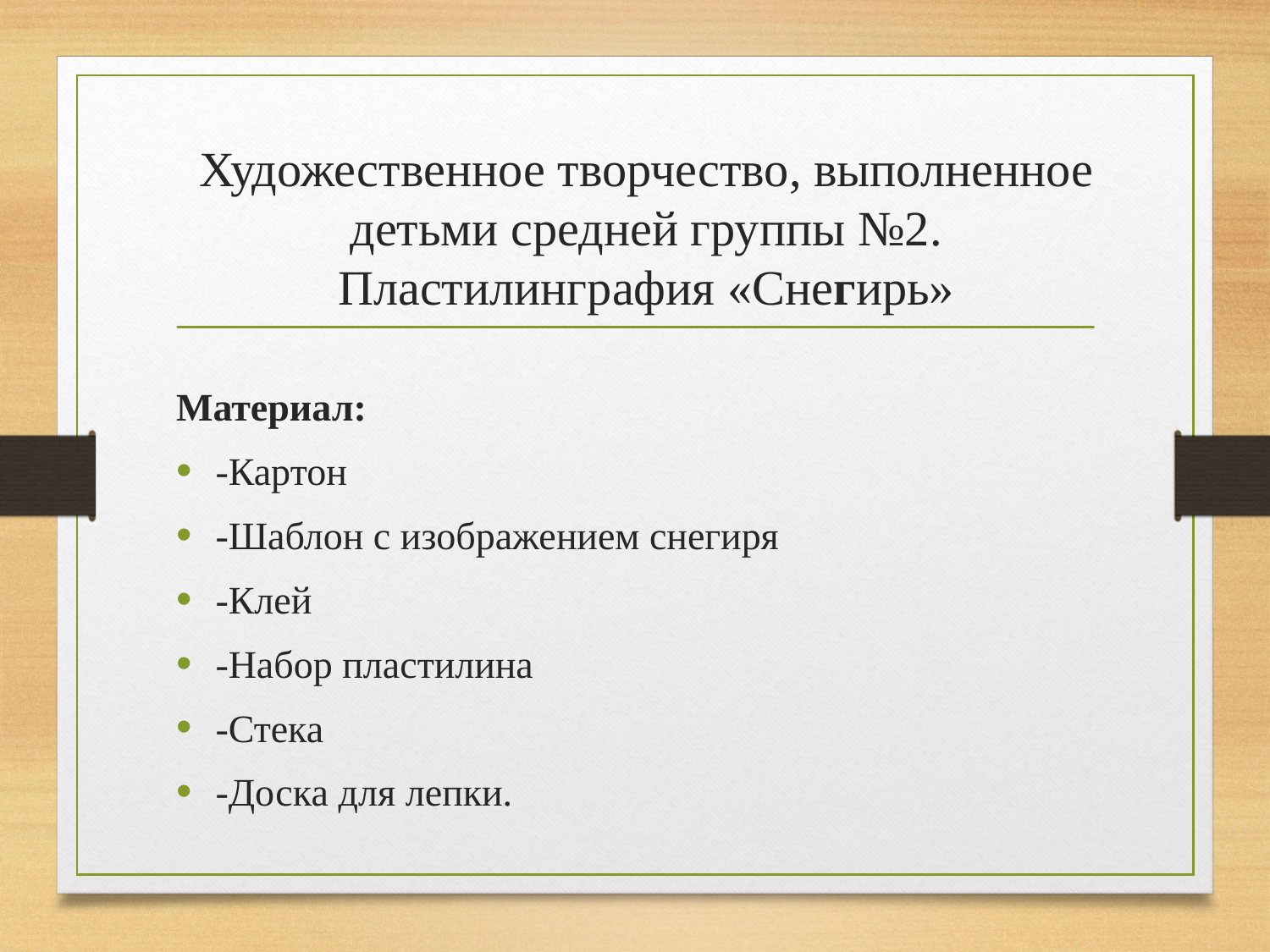

# Художественное творчество, выполненное детьми средней группы №2. Пластилинграфия «Снегирь»
Материал:
-Картон
-Шаблон с изображением снегиря
-Клей
-Набор пластилина
-Стека
-Доска для лепки.